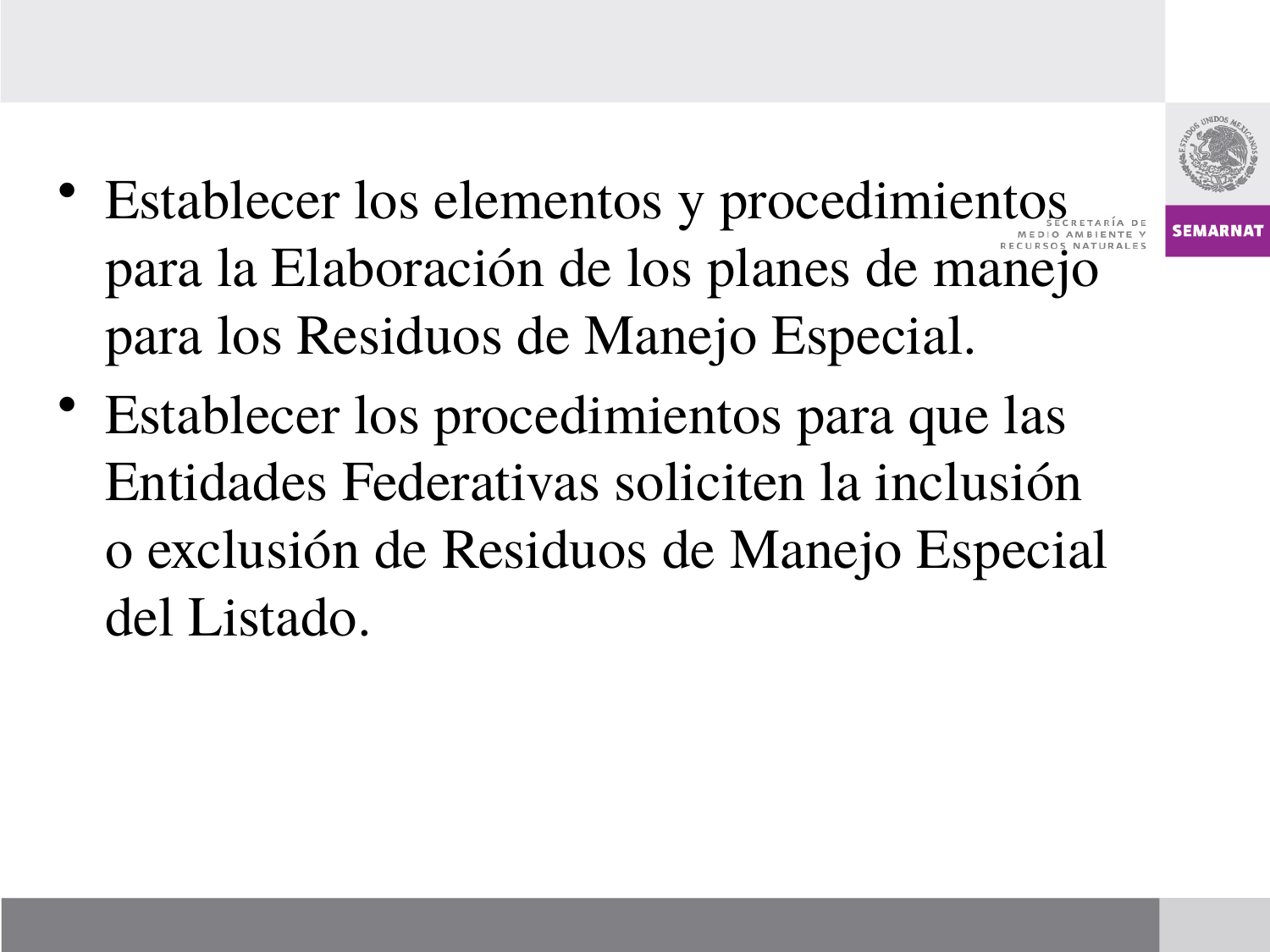

Establecer los elementos y procedimientos para la Elaboración de los planes de manejo para los Residuos de Manejo Especial.
Establecer los procedimientos para que las Entidades Federativas soliciten la inclusión o exclusión de Residuos de Manejo Especial del Listado.